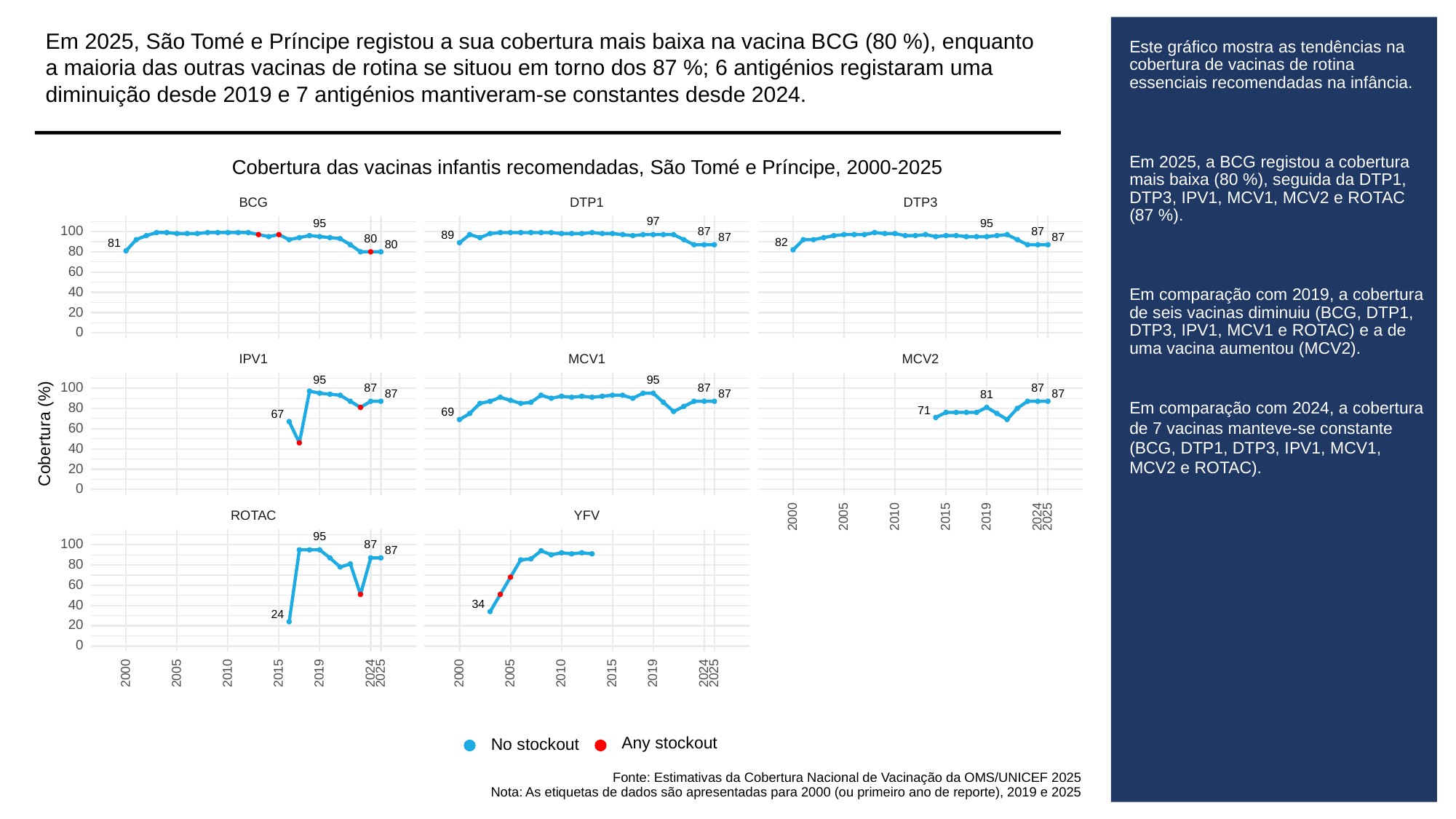

Em 2025, São Tomé e Príncipe registou a sua cobertura mais baixa na vacina BCG (80 %), enquanto a maioria das outras vacinas de rotina se situou em torno dos 87 %; 6 antigénios registaram uma diminuição desde 2019 e 7 antigénios mantiveram-se constantes desde 2024.
# Este gráfico mostra as tendências na cobertura de vacinas de rotina essenciais recomendadas na infância.

Em 2025, a BCG registou a cobertura mais baixa (80 %), seguida da DTP1, DTP3, IPV1, MCV1, MCV2 e ROTAC (87 %).

Em comparação com 2019, a cobertura de seis vacinas diminuiu (BCG, DTP1, DTP3, IPV1, MCV1 e ROTAC) e a de uma vacina aumentou (MCV2).

Em comparação com 2024, a cobertura de 7 vacinas manteve-se constante (BCG, DTP1, DTP3, IPV1, MCV1, MCV2 e ROTAC).

Cobertura das vacinas infantis recomendadas, São Tomé e Príncipe, 2000-2025
BCG
DTP3
DTP1

97
95
95

100
87
87

89

87
87

80

82
81

80

80

60

40

20

0

MCV1
MCV2
IPV1

95
95

100
87
87
87

87
87
87
81

80

71

69

67

60
Cobertura (%)

40

20

0

ROTAC
YFV
2000
2005
2010
2015
2019
2024
2025

95

100
87

87

80

60

40
34

24

20

0

2000
2005
2010
2015
2019
2024
2025
2000
2005
2010
2015
2019
2024
2025
Any stockout
No stockout

Fonte: Estimativas da Cobertura Nacional de Vacinação da OMS/UNICEF 2025
Nota: As etiquetas de dados são apresentadas para 2000 (ou primeiro ano de reporte), 2019 e 2025